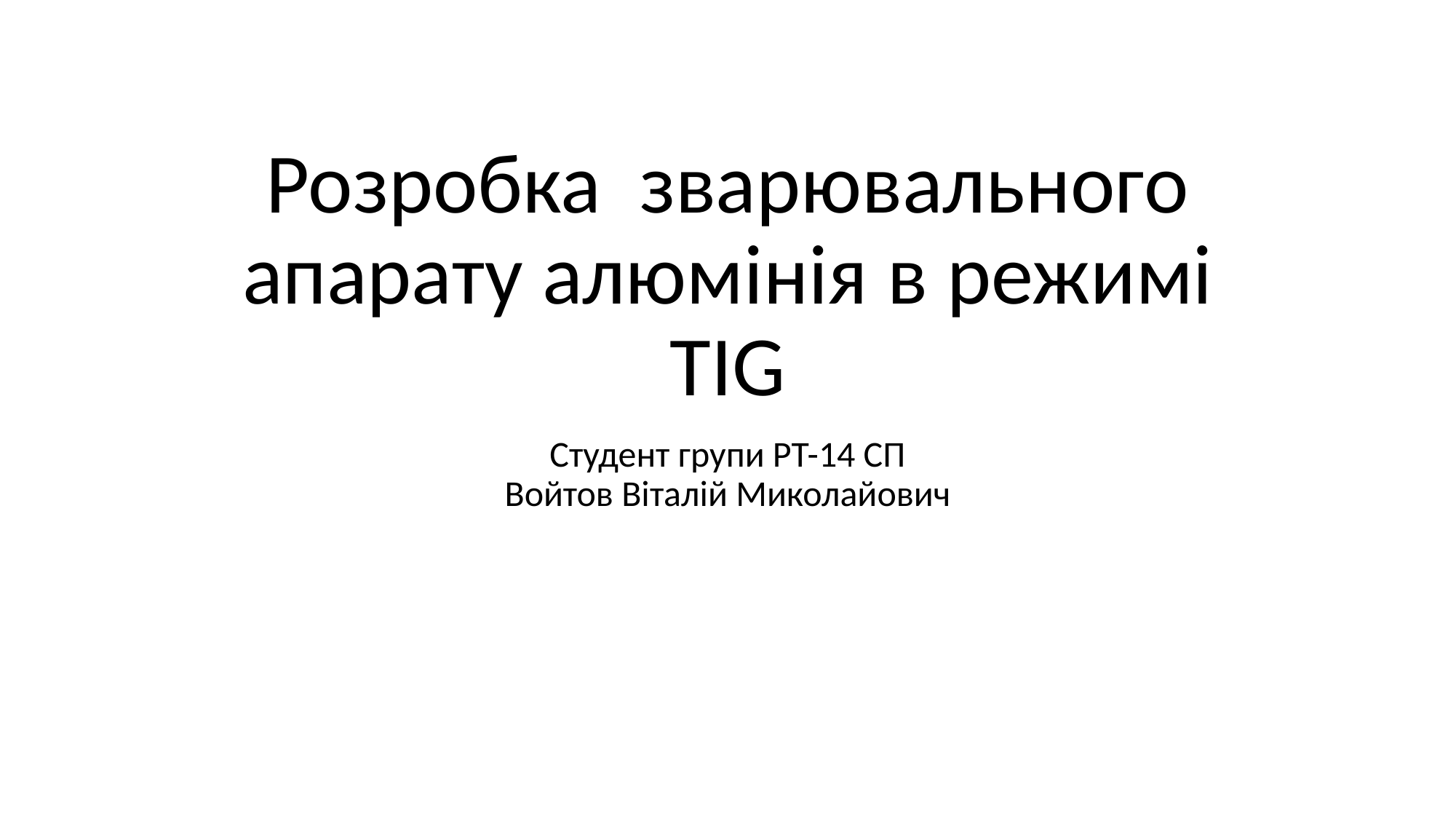

# Розробка  зварювального апарату алюмінія в режимі TIG
Студент групи РТ-14 СП
Войтов Віталій Миколайович